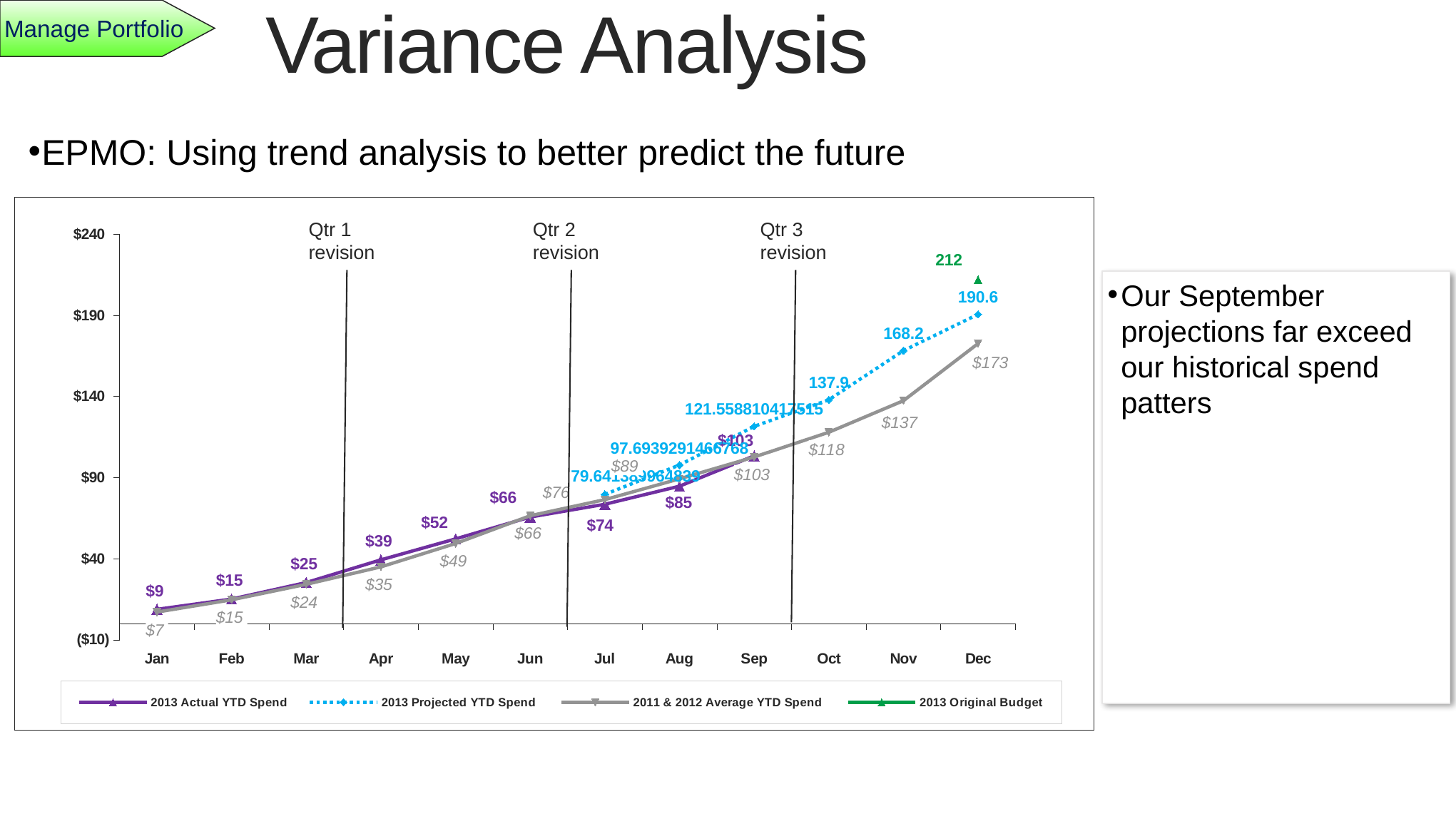

Manage Portfolio
Variance Analysis
EPMO: Using trend analysis to better predict the future

### Chart

| Category | 2013 Actual YTD Spend | 2013 Projected YTD Spend  | 2011 & 2012 Average YTD Spend  | 2013 Original Budget |
|---|---|---|---|---|
| Jan | 8.771517000000001 | None | 7.095083335 | None |
| Feb | 15.125774 | None | 14.6391719 | None |
| Mar | 25.289363 | None | 24.214609805 | None |
| Apr | 39.27419800000001 | None | 34.938207595 | None |
| May | 52.200141 | None | 49.32493552000001 | None |
| Jun | 65.65121 | None | 66.46530447 | None |
| Jul | 73.53599290999999 | 79.641389964839 | 76.37645377000001 | None |
| Aug | 84.665 | 97.69392914667678 | 89.19051562000011 | None |
| Sep | 103.377227 | 121.558810417515 | 102.6452152400003 | None |
| Oct | None | 137.9 | 117.91978574 | None |
| Nov | None | 168.2 | 137.36805587 | None |
| Dec | None | 190.6 | 172.587361195 | 212.0 |
Qtr 1
revision
Qtr 2
revision
Qtr 3
revision
Our September projections far exceed our historical spend patters